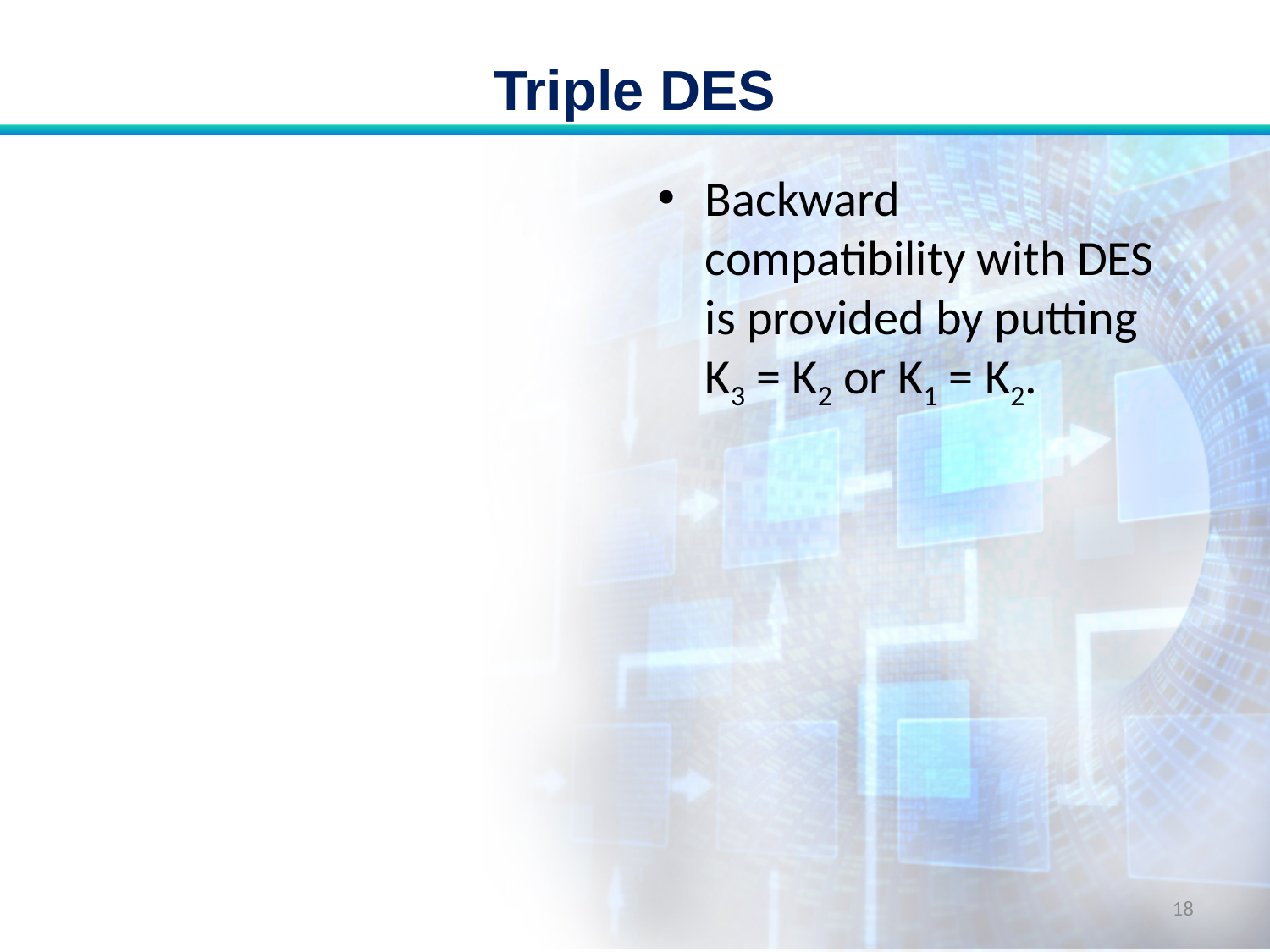

# Triple DES
Backward compatibility with DES is provided by putting K3 = K2 or K1 = K2.
18